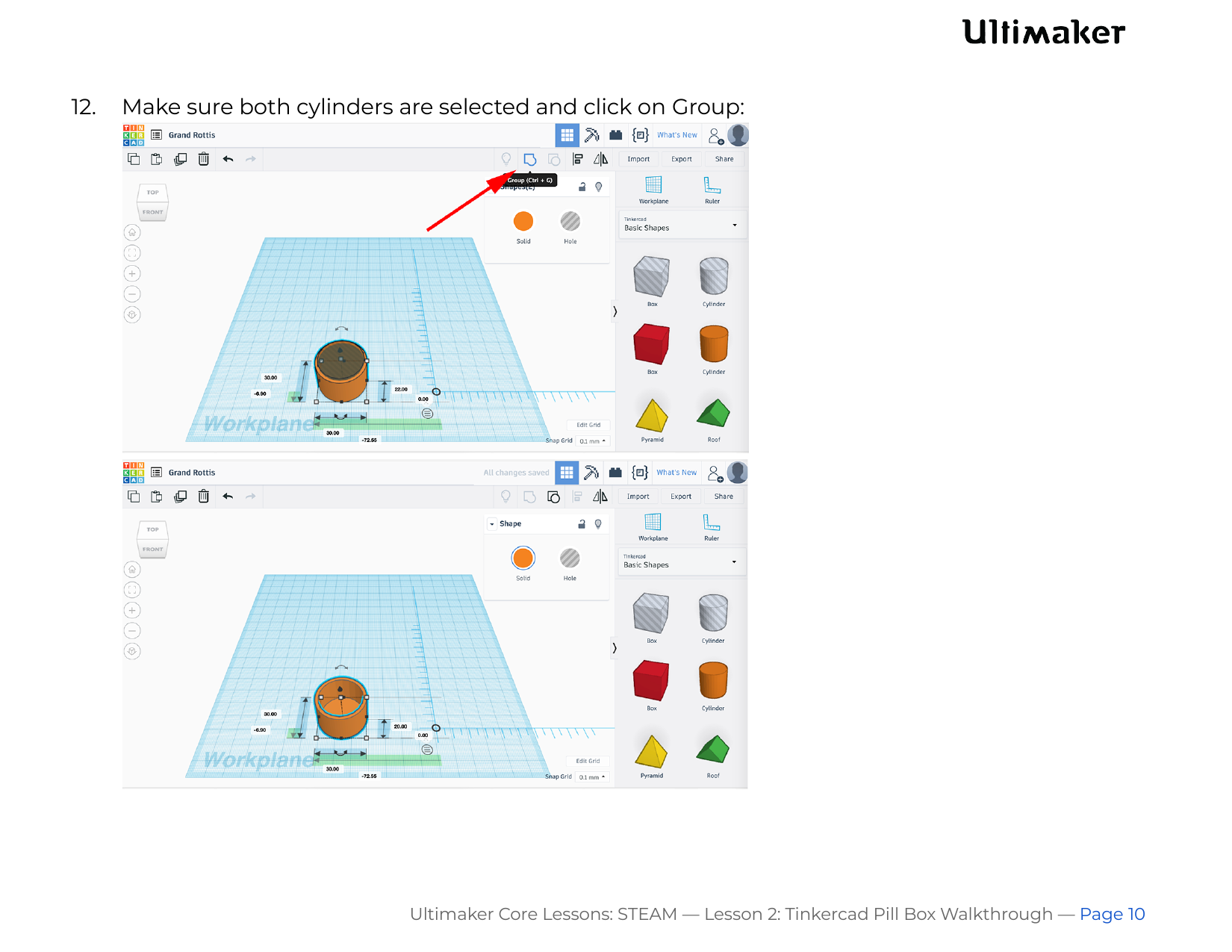

12.	Make sure both cylinders are selected and click on Group:

Ultimaker Core Lessons: STEAM — Lesson 2: Tinkercad Pill Box Walkthrough — Page 10